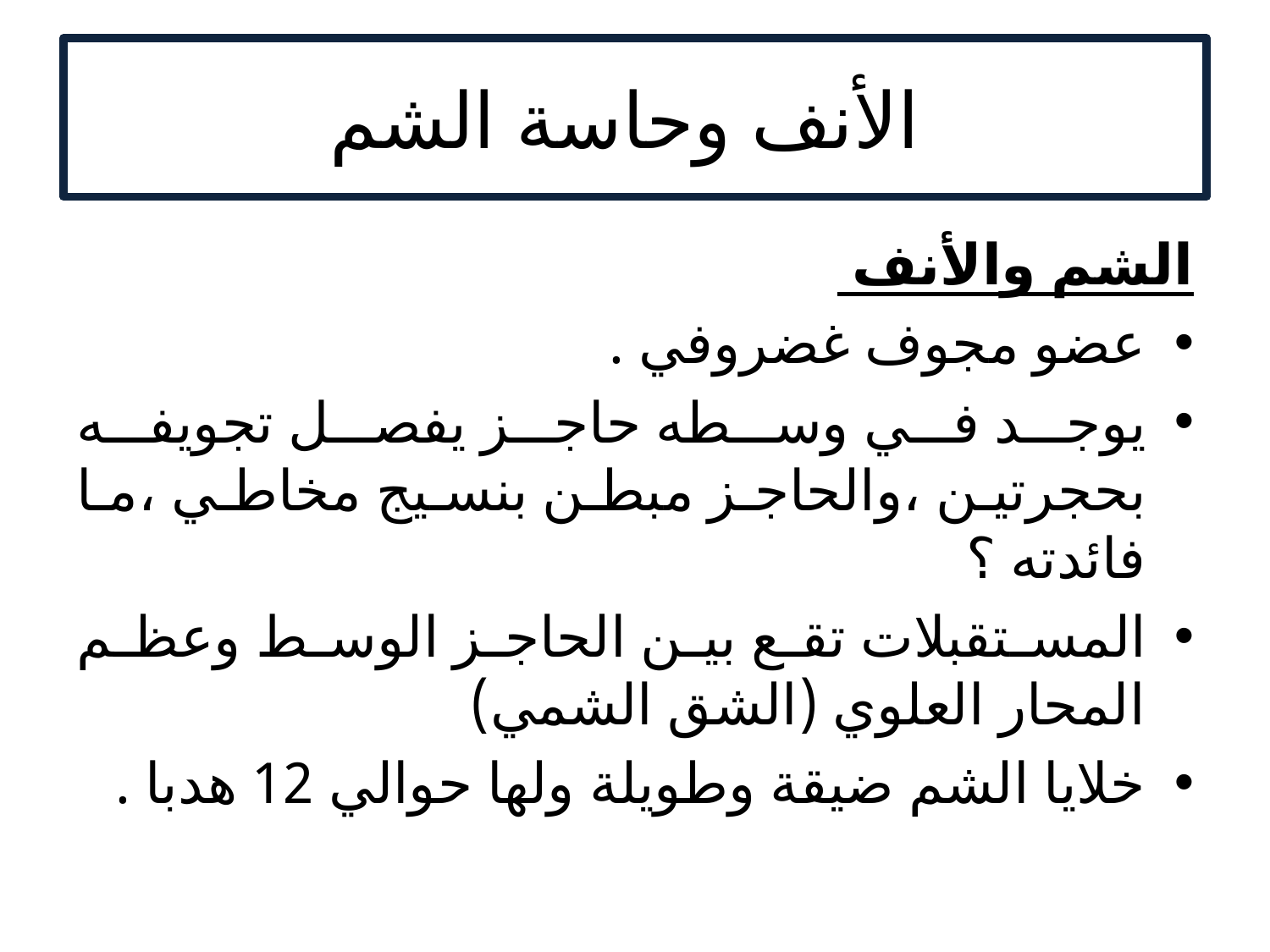

# الأنف وحاسة الشم
الشم والأنف
عضو مجوف غضروفي .
يوجد في وسطه حاجز يفصل تجويفه بحجرتين ،والحاجز مبطن بنسيج مخاطي ،ما فائدته ؟
المستقبلات تقع بين الحاجز الوسط وعظم المحار العلوي (الشق الشمي)
خلايا الشم ضيقة وطويلة ولها حوالي 12 هدبا .